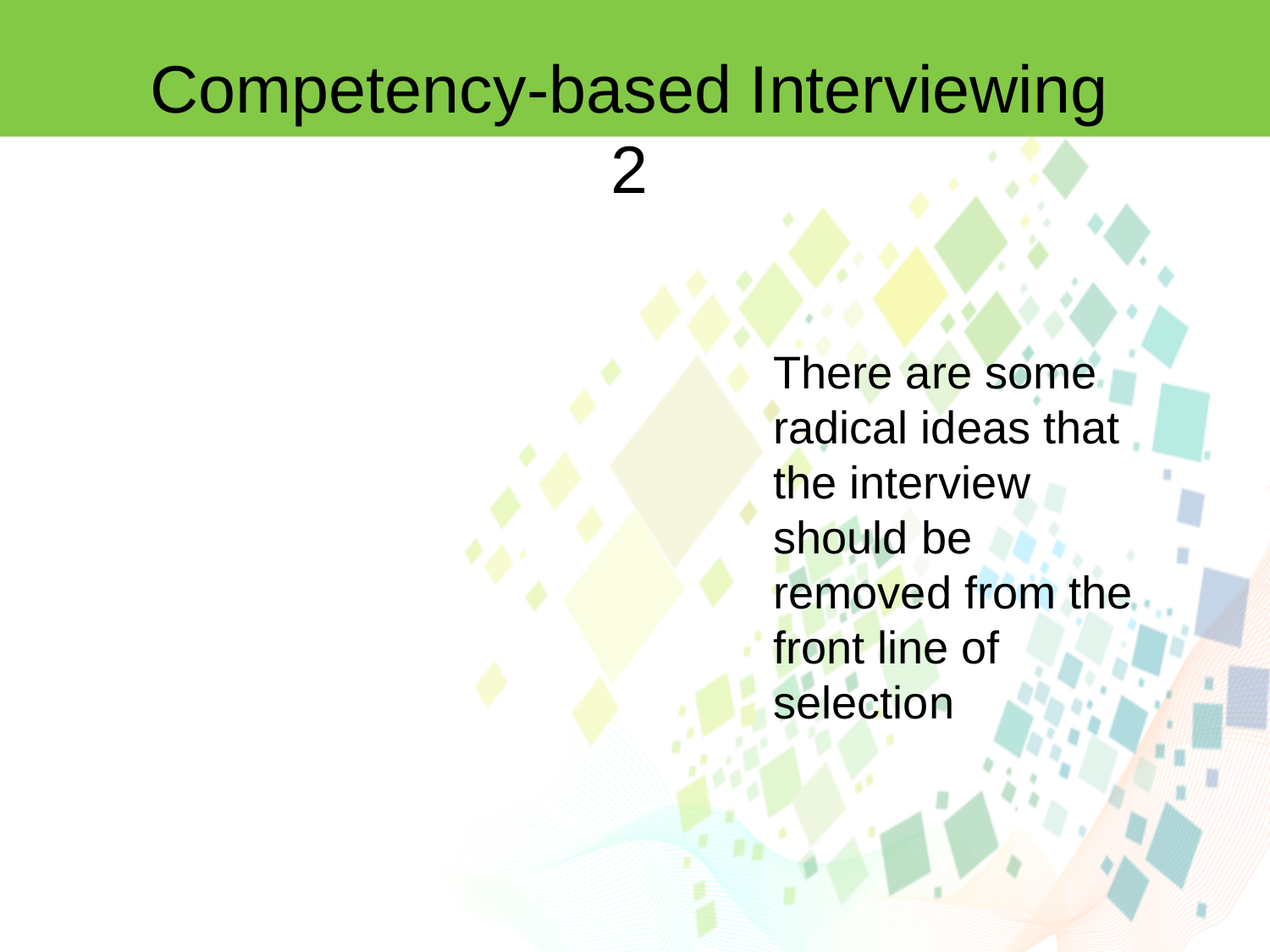

Competency-based Interviewing 2
There are some radical ideas that the interview should be removed from the front line of selection